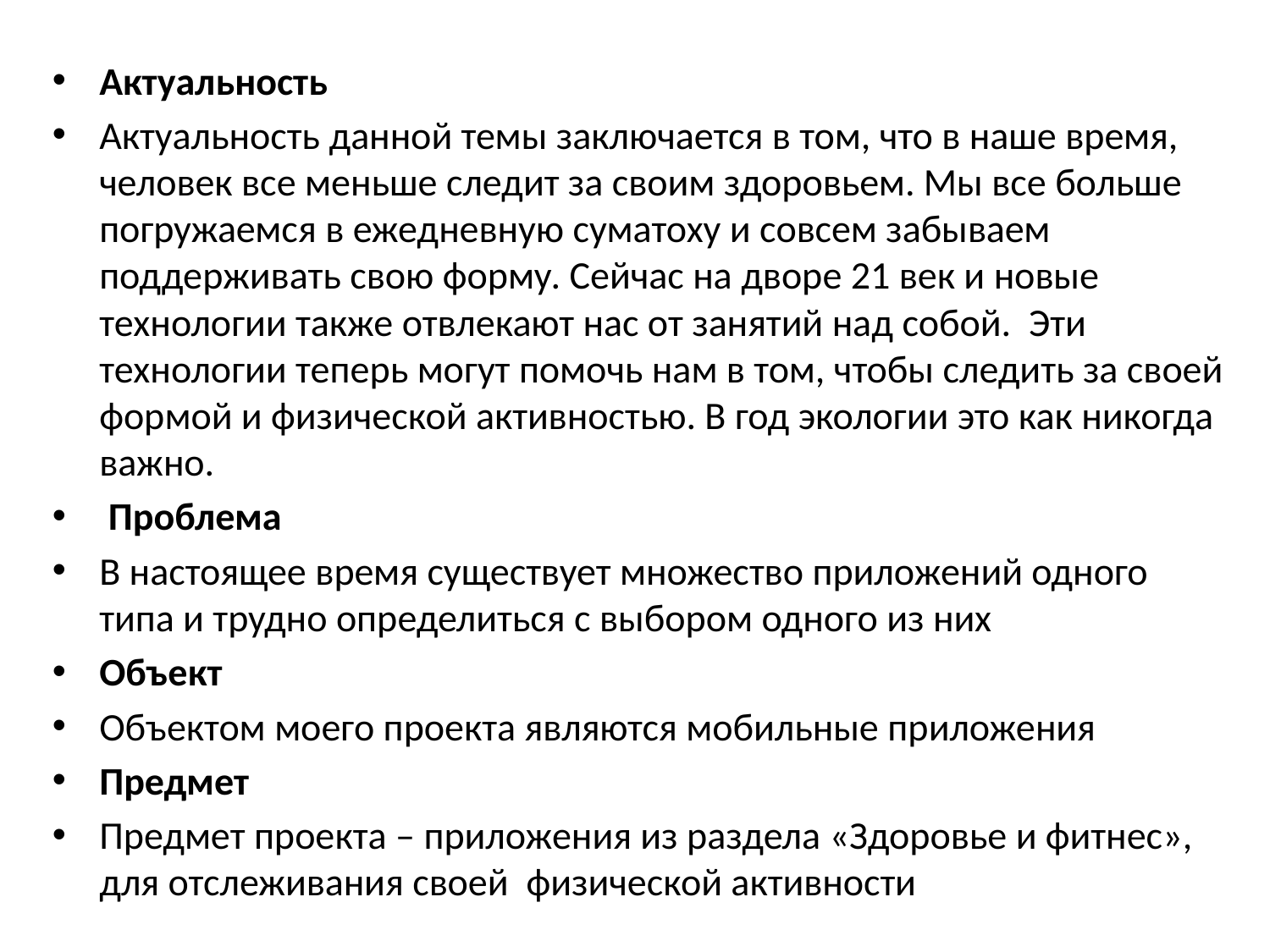

Актуальность
Актуальность данной темы заключается в том, что в наше время, человек все меньше следит за своим здоровьем. Мы все больше погружаемся в ежедневную суматоху и совсем забываем поддерживать свою форму. Сейчас на дворе 21 век и новые технологии также отвлекают нас от занятий над собой.  Эти технологии теперь могут помочь нам в том, чтобы следить за своей формой и физической активностью. В год экологии это как никогда важно.
 Проблема
В настоящее время существует множество приложений одного типа и трудно определиться с выбором одного из них
Объект
Объектом моего проекта являются мобильные приложения
Предмет
Предмет проекта – приложения из раздела «Здоровье и фитнес», для отслеживания своей  физической активности